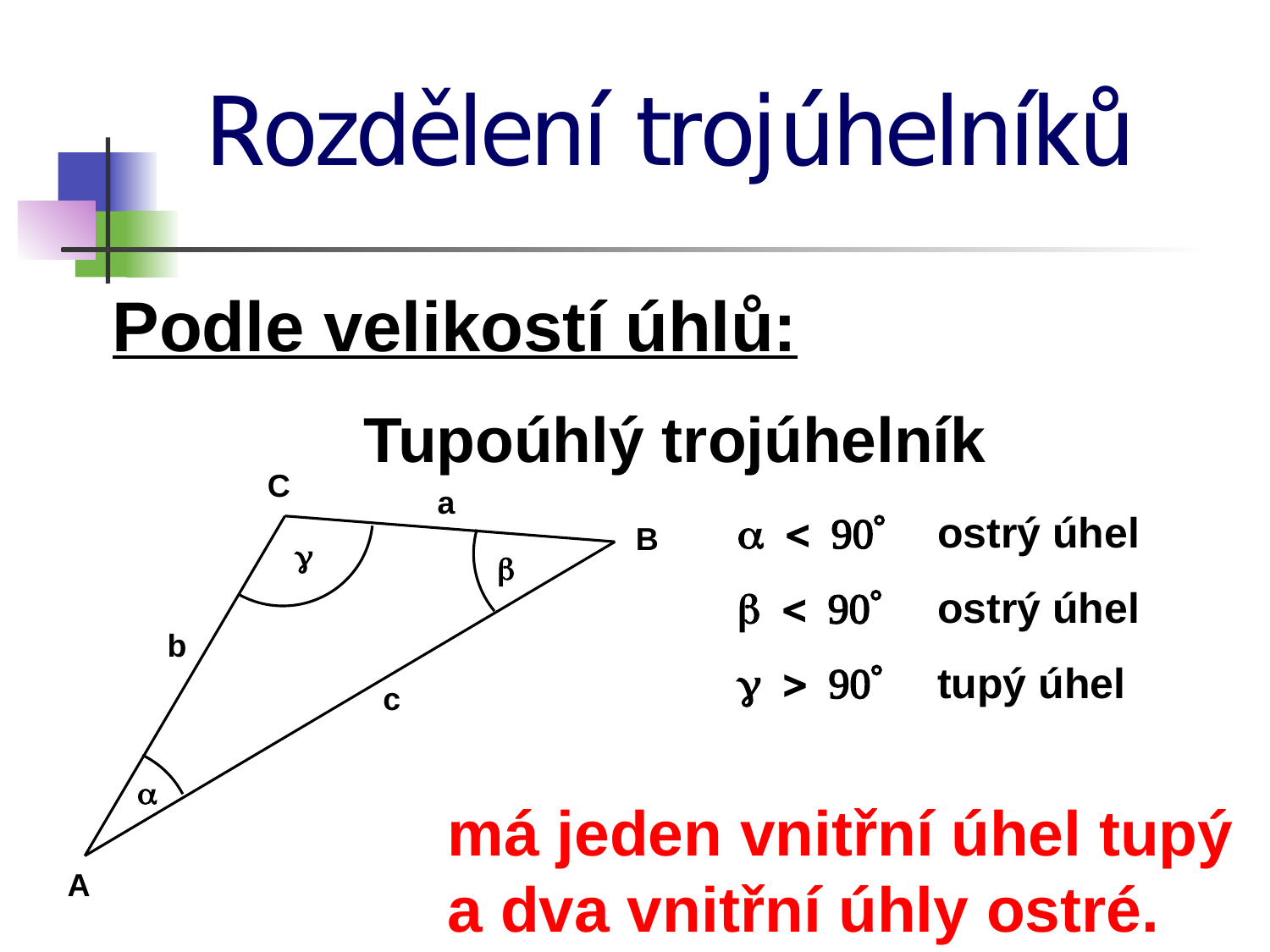

Rozdělení trojúhelníků
Podle velikostí úhlů:
Tupoúhlý trojúhelník

C

a
α < 90°
ostrý úhel
B
γ
β
β < 90°
ostrý úhel
b
γ > 90°
tupý úhel
c

α
má jeden vnitřní úhel tupý a dva vnitřní úhly ostré.
A